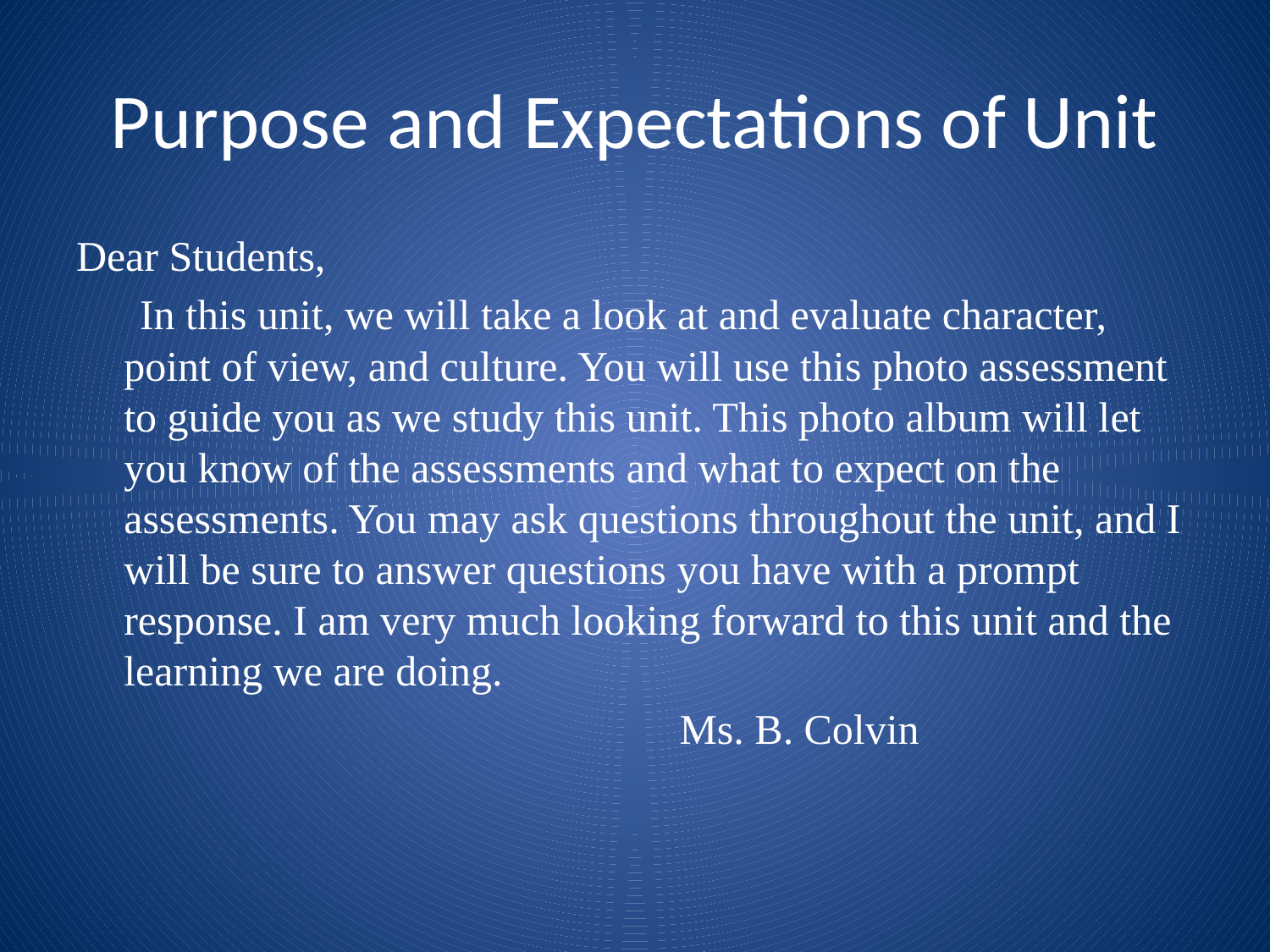

# Purpose and Expectations of Unit
Dear Students,
      In this unit, we will take a look at and evaluate character, point of view, and culture. You will use this photo assessment to guide you as we study this unit. This photo album will let you know of the assessments and what to expect on the assessments. You may ask questions throughout the unit, and I will be sure to answer questions you have with a prompt response. I am very much looking forward to this unit and the learning we are doing.
                                                         Ms. B. Colvin